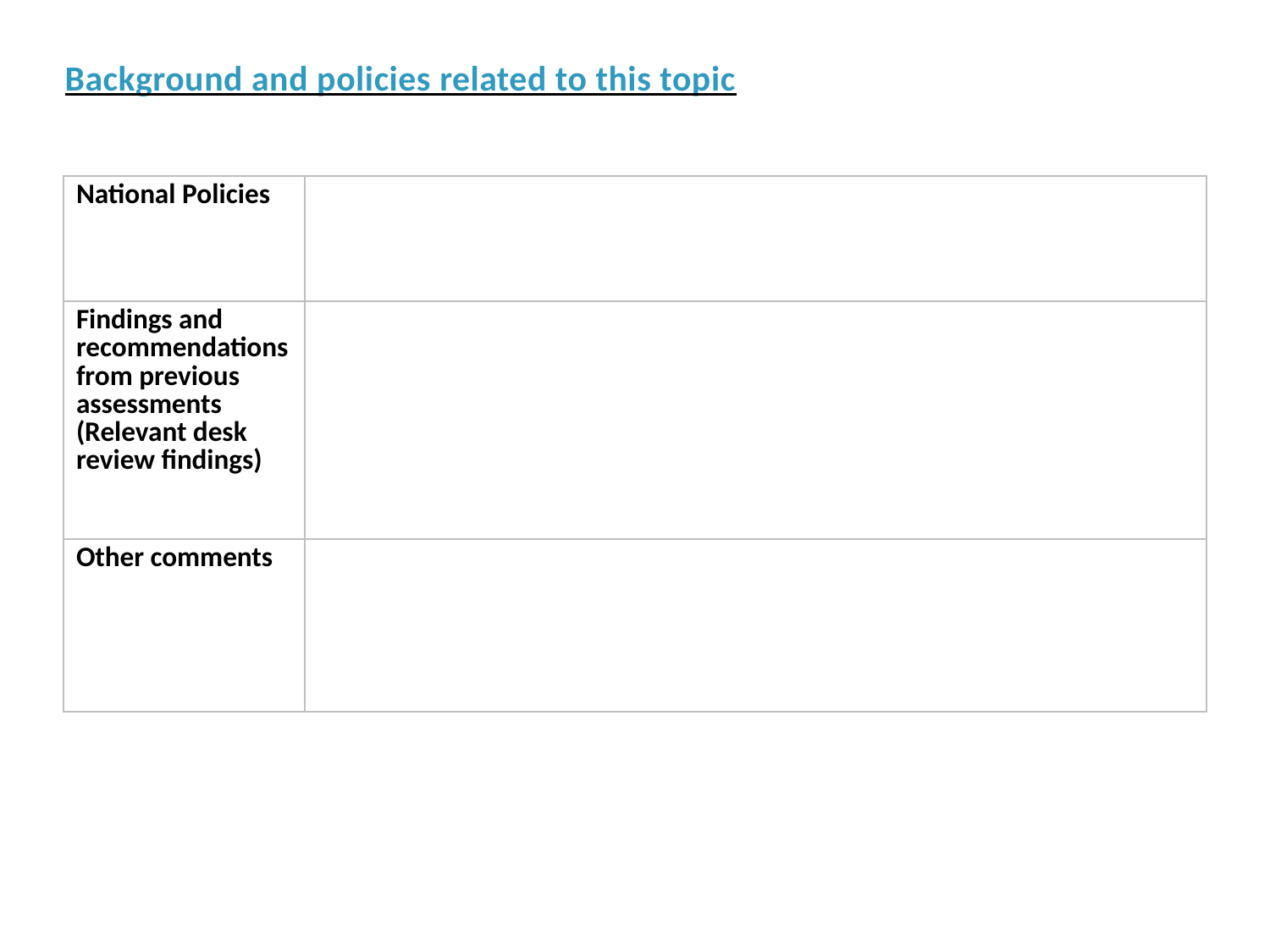

Background and policies related to this topic
| National Policies |  |
| --- | --- |
| Findings and recommendations from previous assessments (Relevant desk review findings) |  |
| Other comments |  |